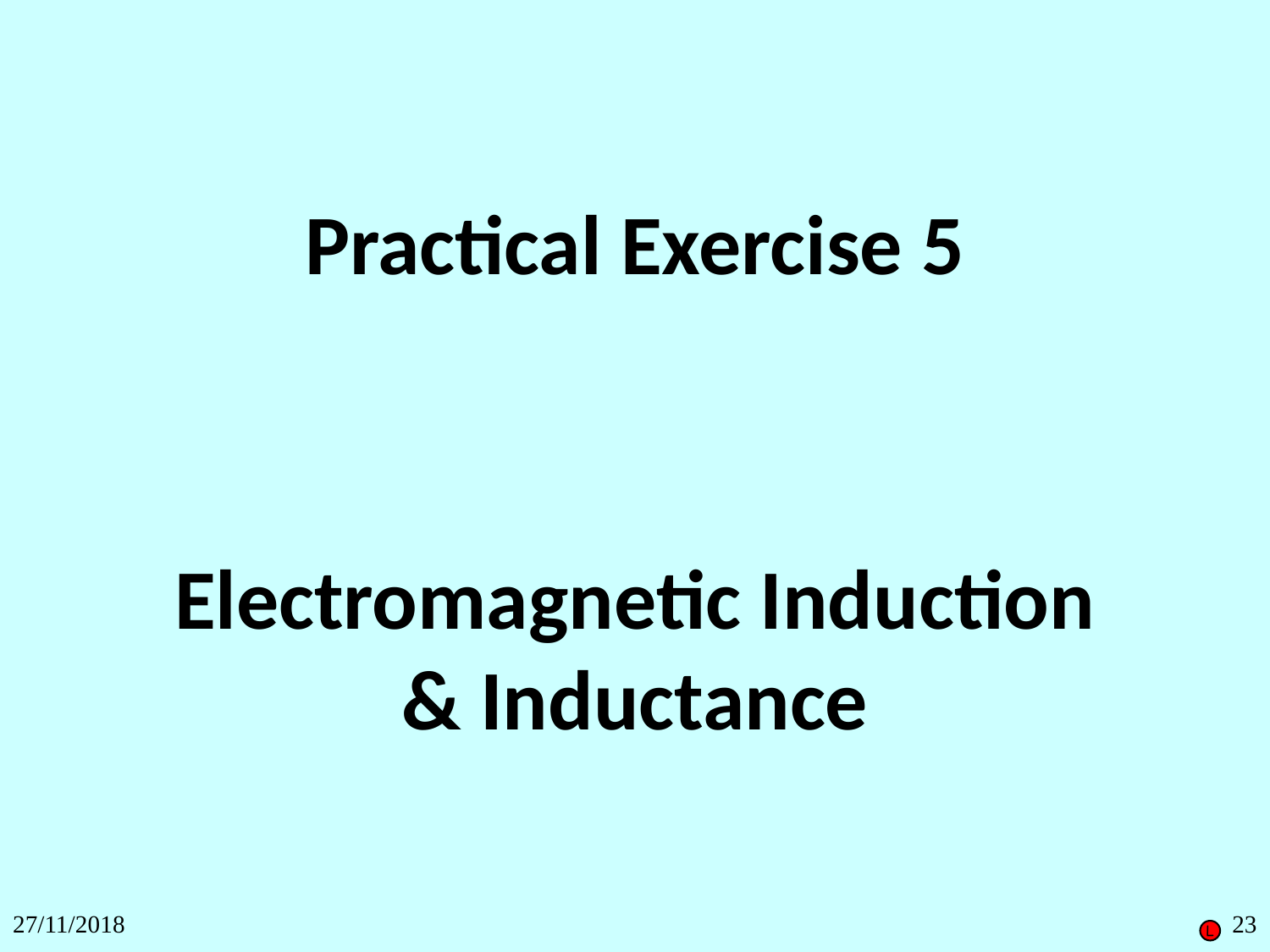

Practical Exercise 5
Electromagnetic Induction
& Inductance
27/11/2018
23
L